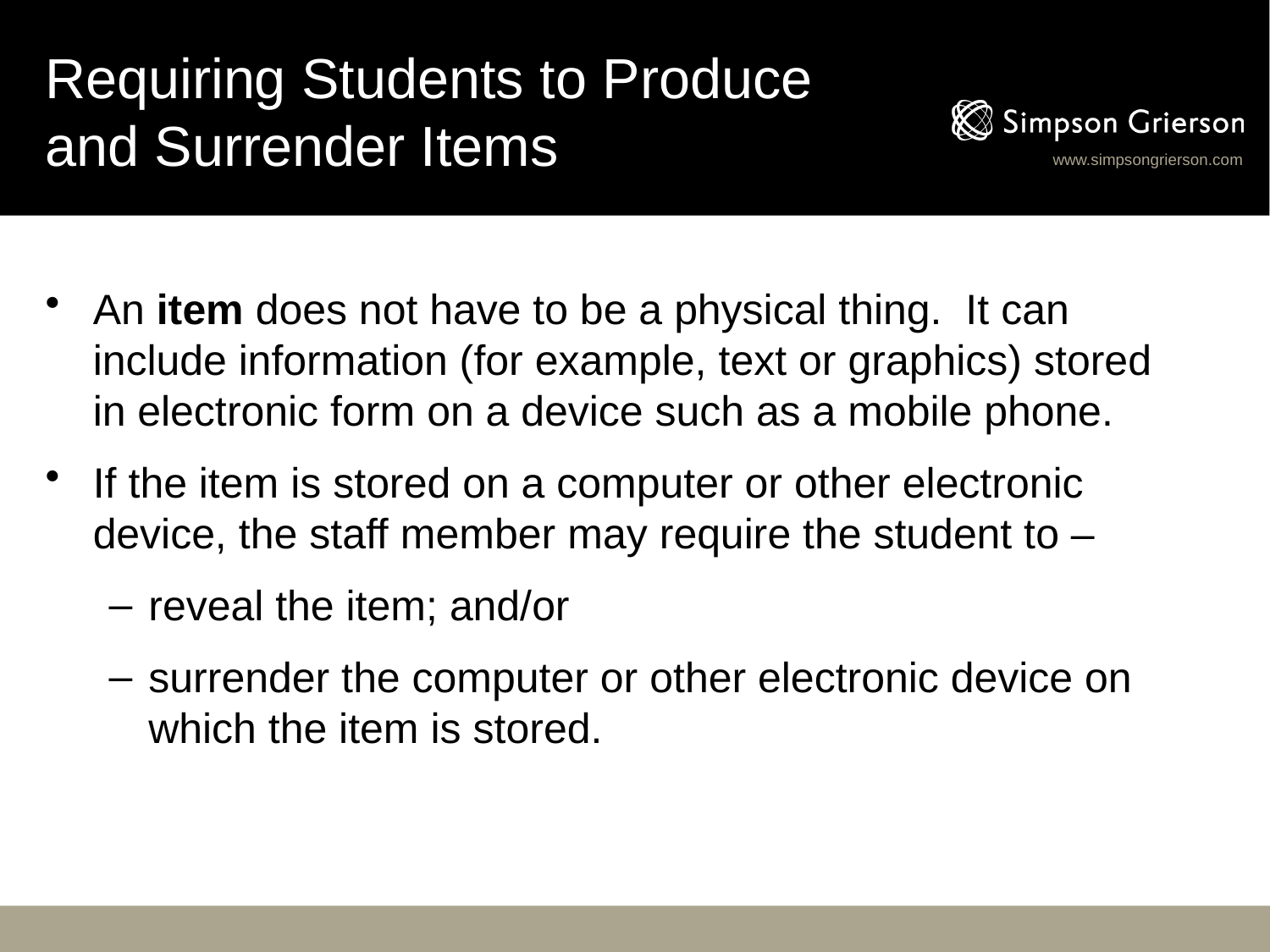

# Requiring Students to Produce and Surrender Items
An item does not have to be a physical thing.  It can include information (for example, text or graphics) stored in electronic form on a device such as a mobile phone.
If the item is stored on a computer or other electronic device, the staff member may require the student to –
reveal the item; and/or
surrender the computer or other electronic device on which the item is stored.